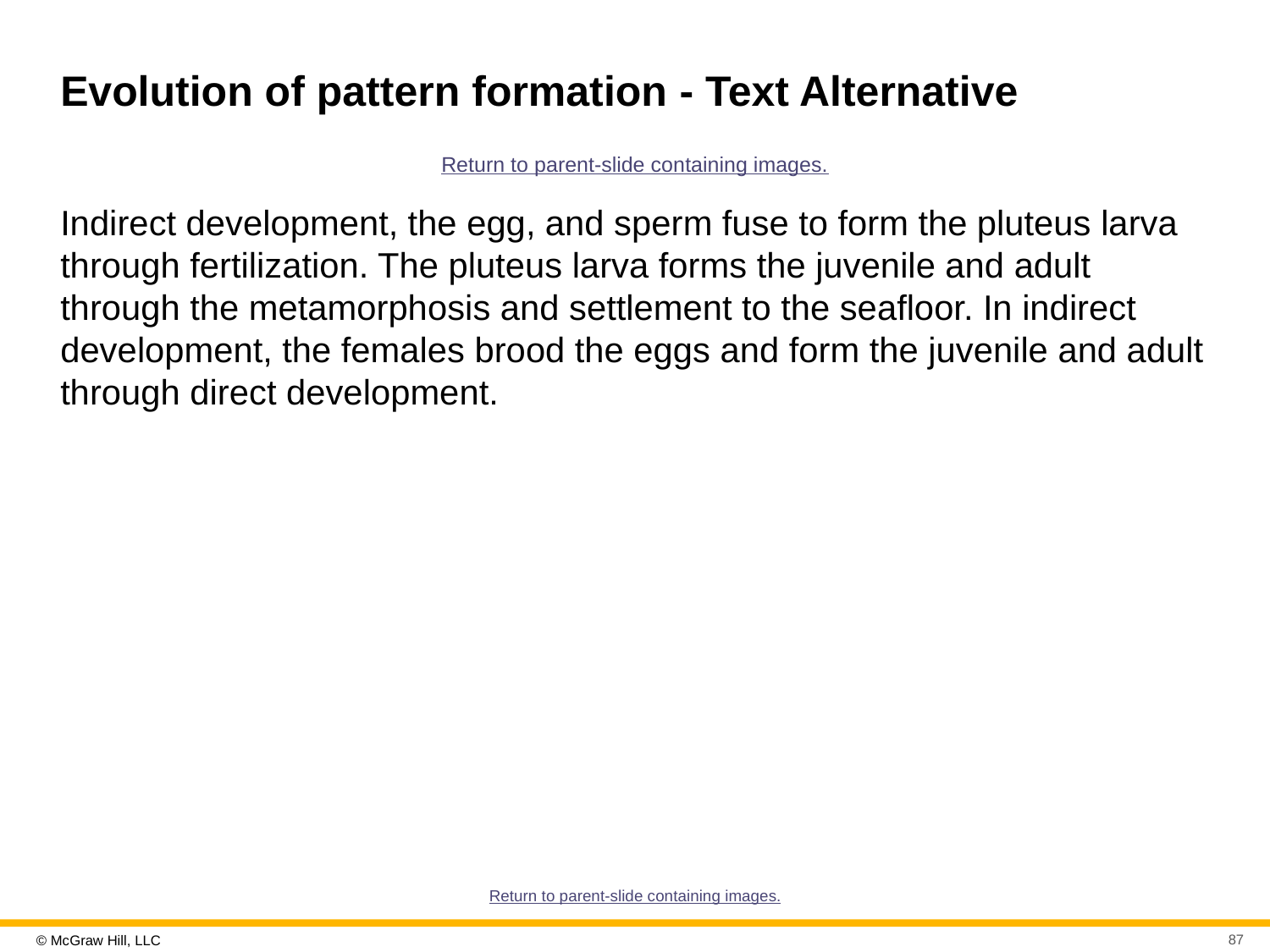

# Evolution of pattern formation - Text Alternative
Return to parent-slide containing images.
Indirect development, the egg, and sperm fuse to form the pluteus larva through fertilization. The pluteus larva forms the juvenile and adult through the metamorphosis and settlement to the seafloor. In indirect development, the females brood the eggs and form the juvenile and adult through direct development.
Return to parent-slide containing images.
87